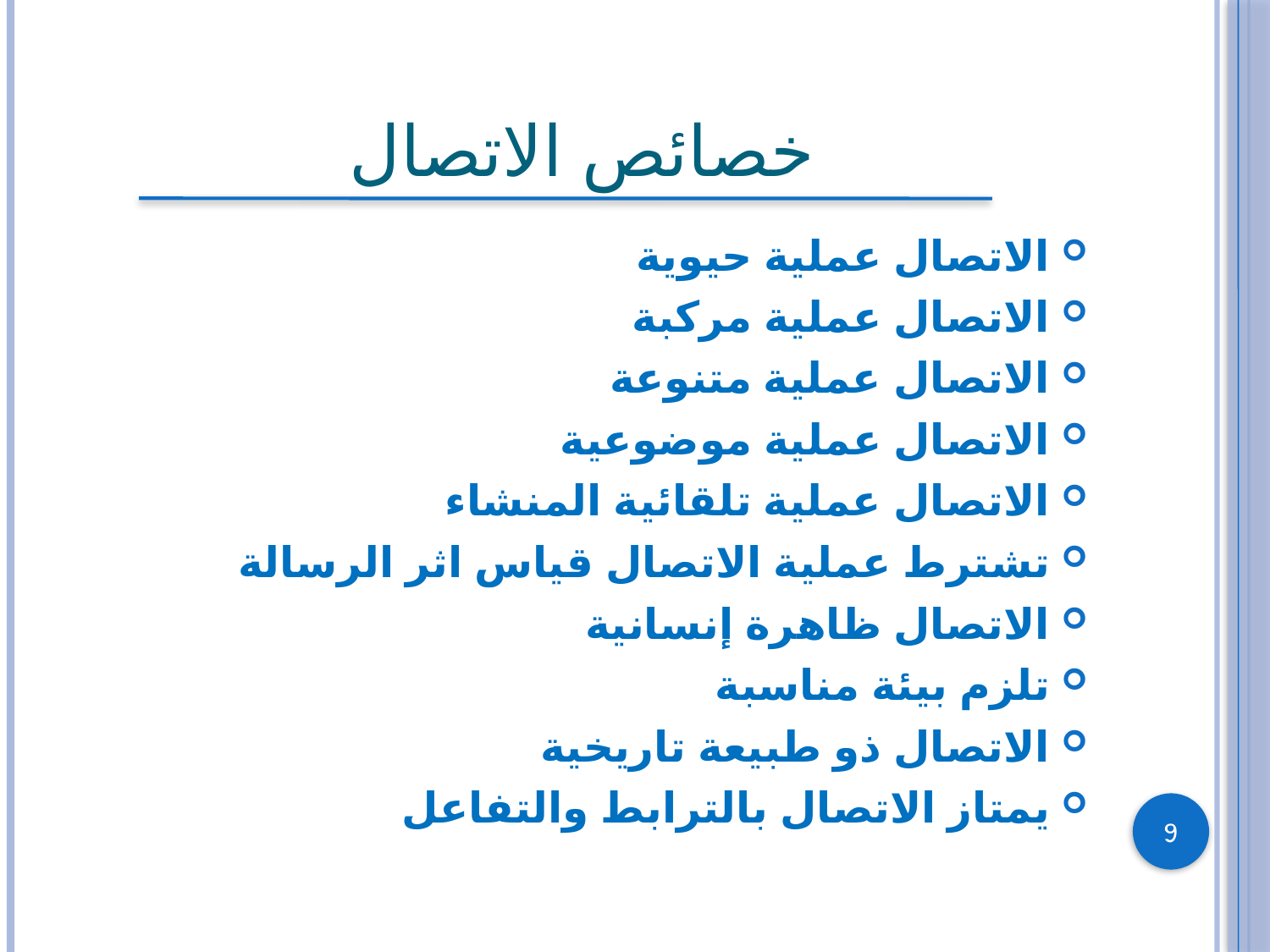

# خصائص الاتصال
الاتصال عملية حيوية
الاتصال عملية مركبة
الاتصال عملية متنوعة
الاتصال عملية موضوعية
الاتصال عملية تلقائية المنشاء
تشترط عملية الاتصال قياس اثر الرسالة
الاتصال ظاهرة إنسانية
تلزم بيئة مناسبة
الاتصال ذو طبيعة تاريخية
يمتاز الاتصال بالترابط والتفاعل
9